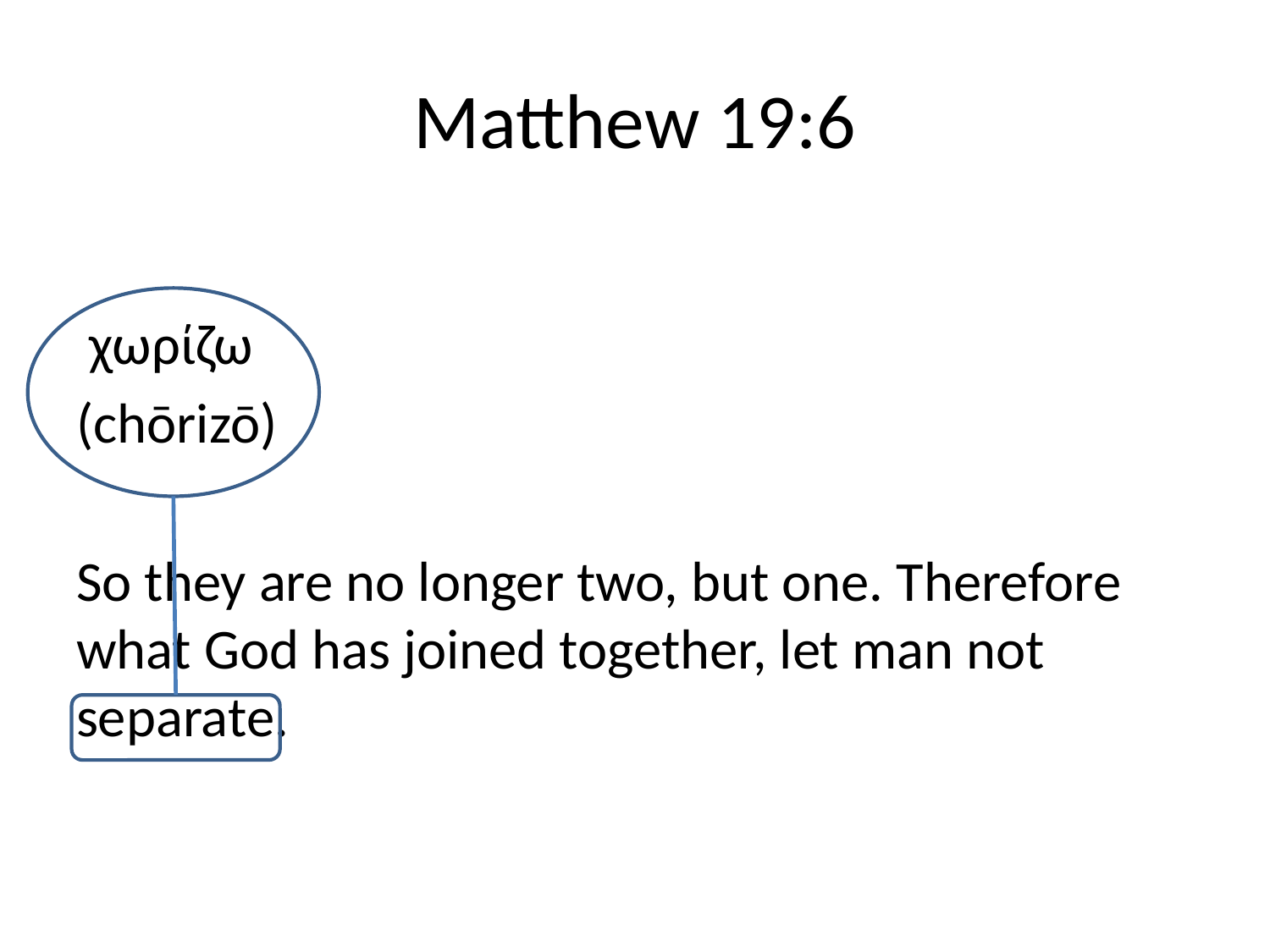

# Matthew 19:6

 χωρίζω
(chōrizō)

So they are no longer two, but one. Therefore what God has joined together, let man not separate.